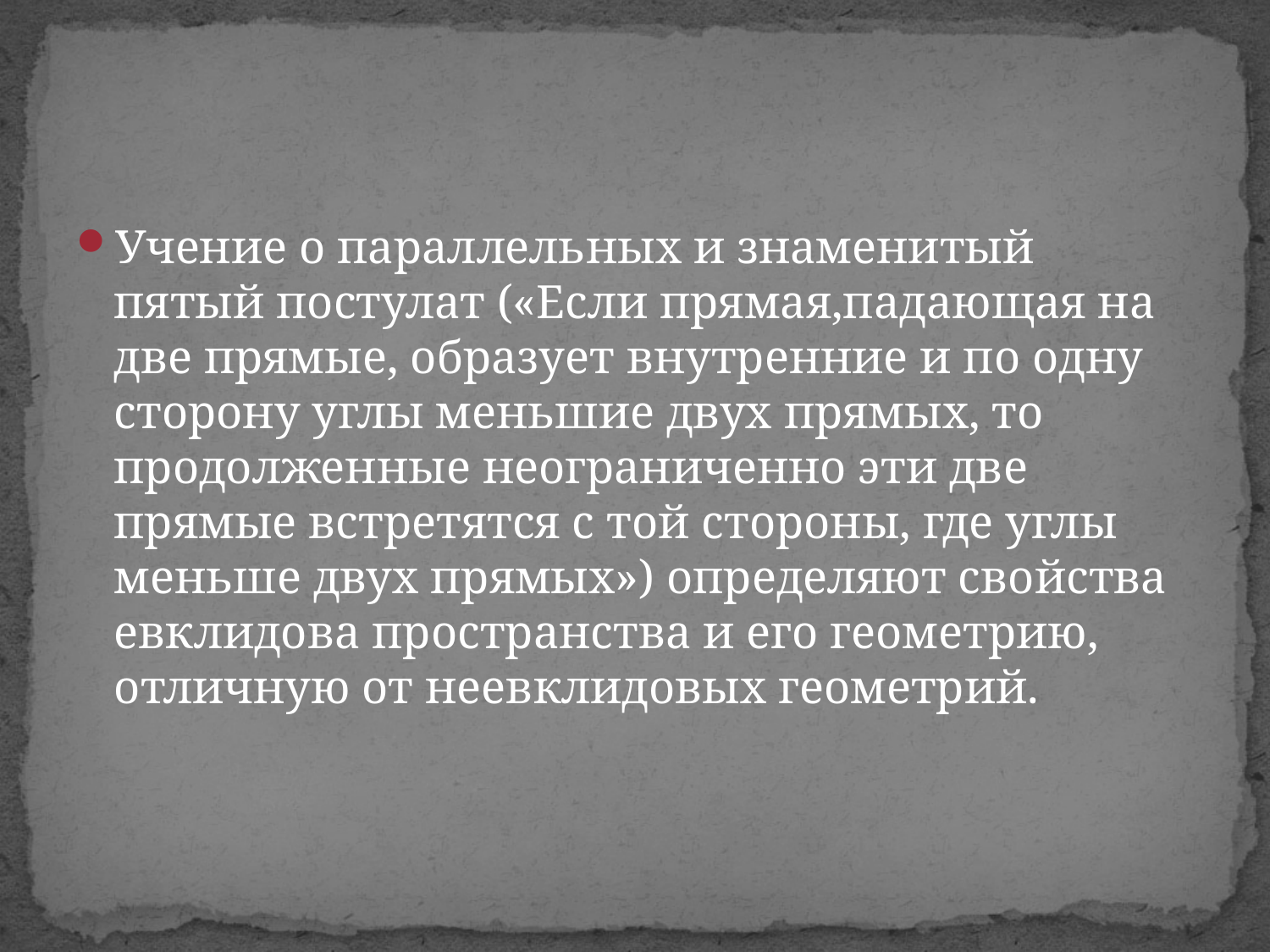

#
Учение о параллельных и знаменитый пятый постулат («Если прямая,падающая на две прямые, образует внутренние и по одну сторону углы меньшие двух прямых, то продолженные неограниченно эти две прямые встретятся с той стороны, где углы меньше двух прямых») определяют свойства евклидова пространства и его геометрию, отличную от неевклидовых геометрий.